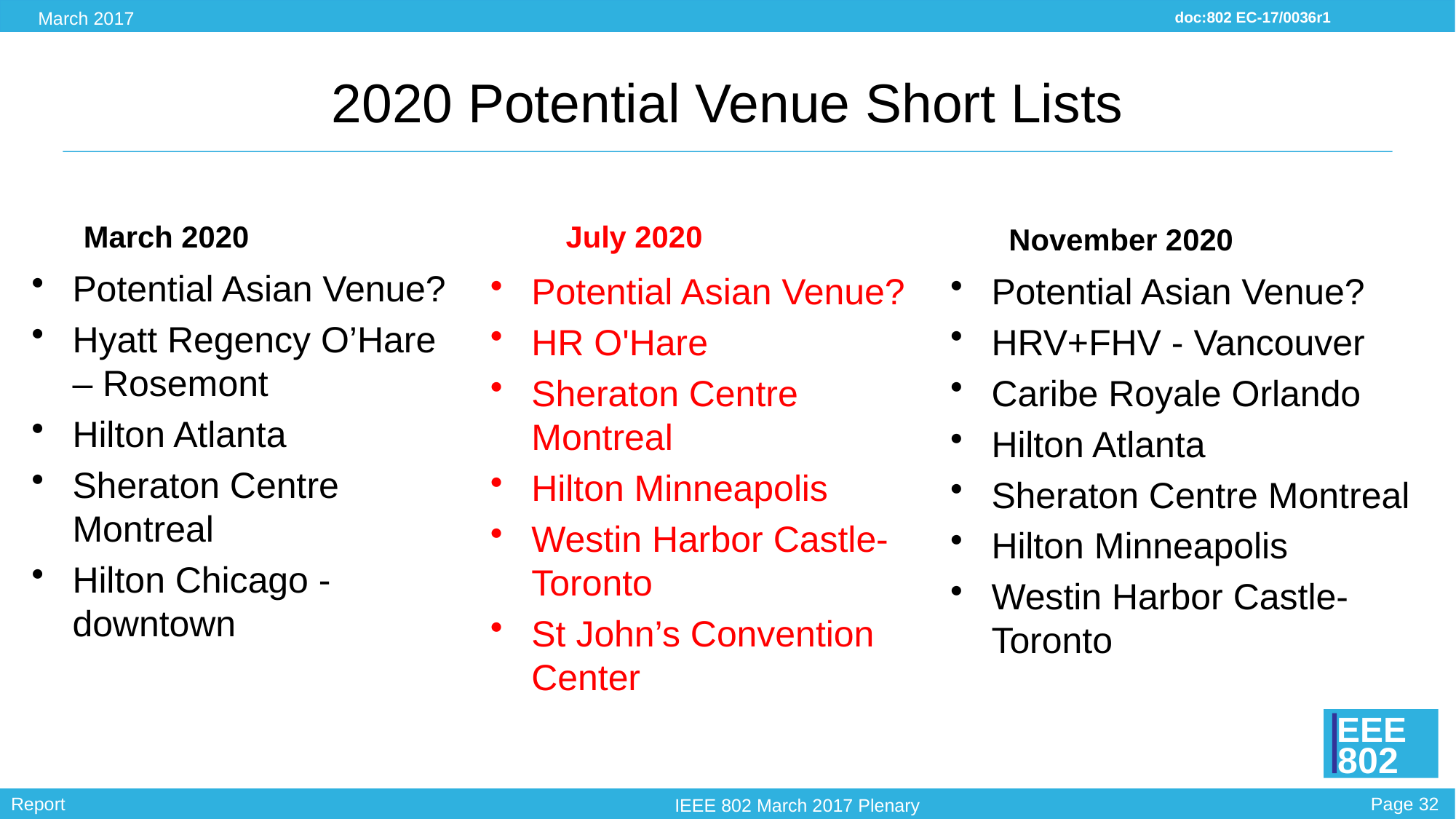

# 2020 Potential Venue Short Lists
March 2020
July 2020
November 2020
Potential Asian Venue?
Hyatt Regency O’Hare – Rosemont
Hilton Atlanta
Sheraton Centre Montreal
Hilton Chicago - downtown
Potential Asian Venue?
HR O'Hare
Sheraton Centre Montreal
Hilton Minneapolis
Westin Harbor Castle-Toronto
St John’s Convention Center
Potential Asian Venue?
HRV+FHV - Vancouver
Caribe Royale Orlando
Hilton Atlanta
Sheraton Centre Montreal
Hilton Minneapolis
Westin Harbor Castle-Toronto